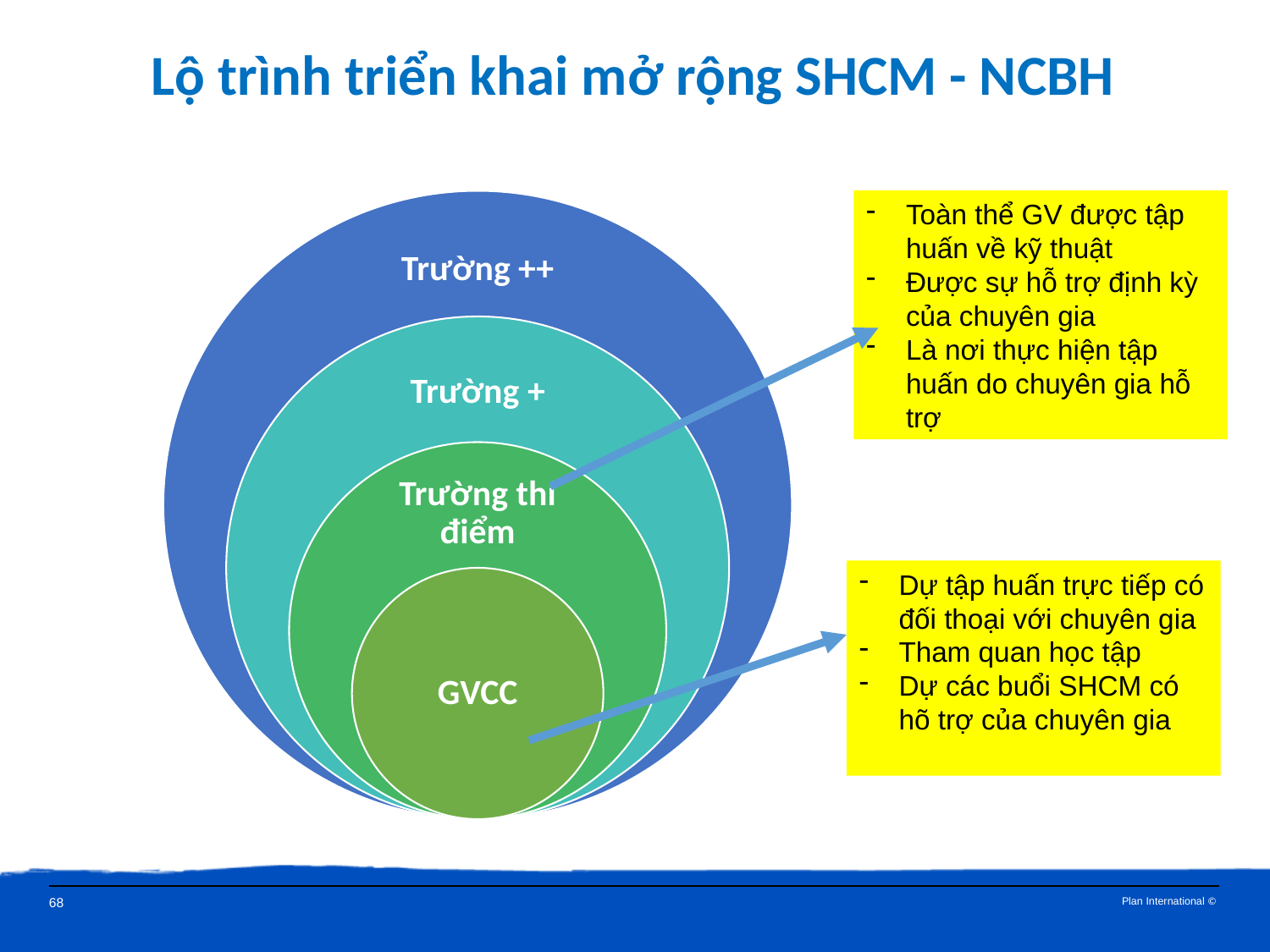

Lộ trình triển khai mở rộng SHCM - NCBH
Toàn thể GV được tập huấn về kỹ thuật
Được sự hỗ trợ định kỳ của chuyên gia
Là nơi thực hiện tập huấn do chuyên gia hỗ trợ
Trường ++
Trường +
Trường thí điểm
GVCC
Dự tập huấn trực tiếp có đối thoại với chuyên gia
Tham quan học tập
Dự các buổi SHCM có hõ trợ của chuyên gia

68